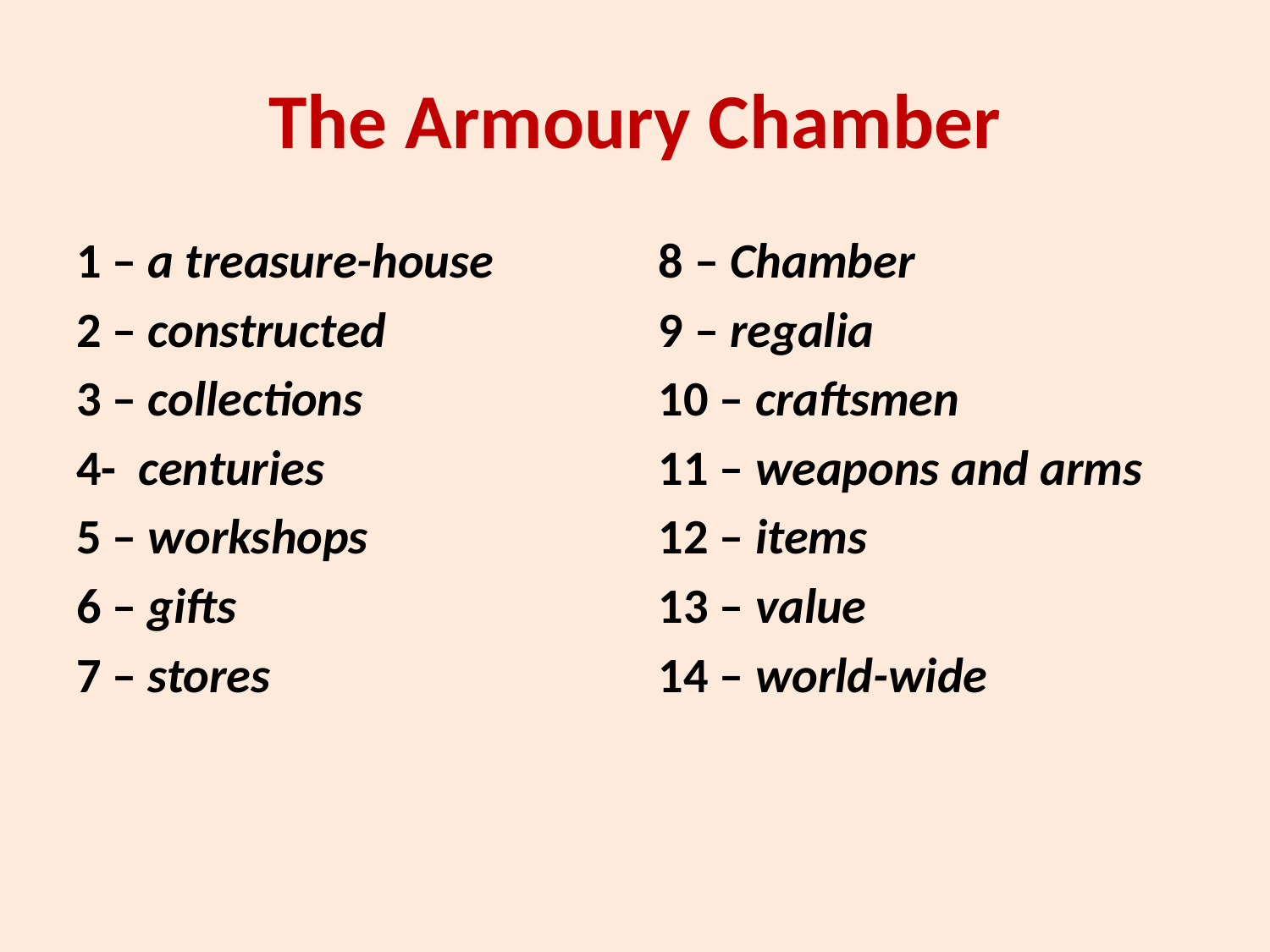

# The Armoury Chamber
1 – a treasure-house
2 – constructed
3 – collections
4-  centuries
5 – workshops
6 – gifts
7 – stores

8 – Chamber
9 – regalia
10 – craftsmen
11 – weapons and arms
12 – items
13 – value
14 – world-wide